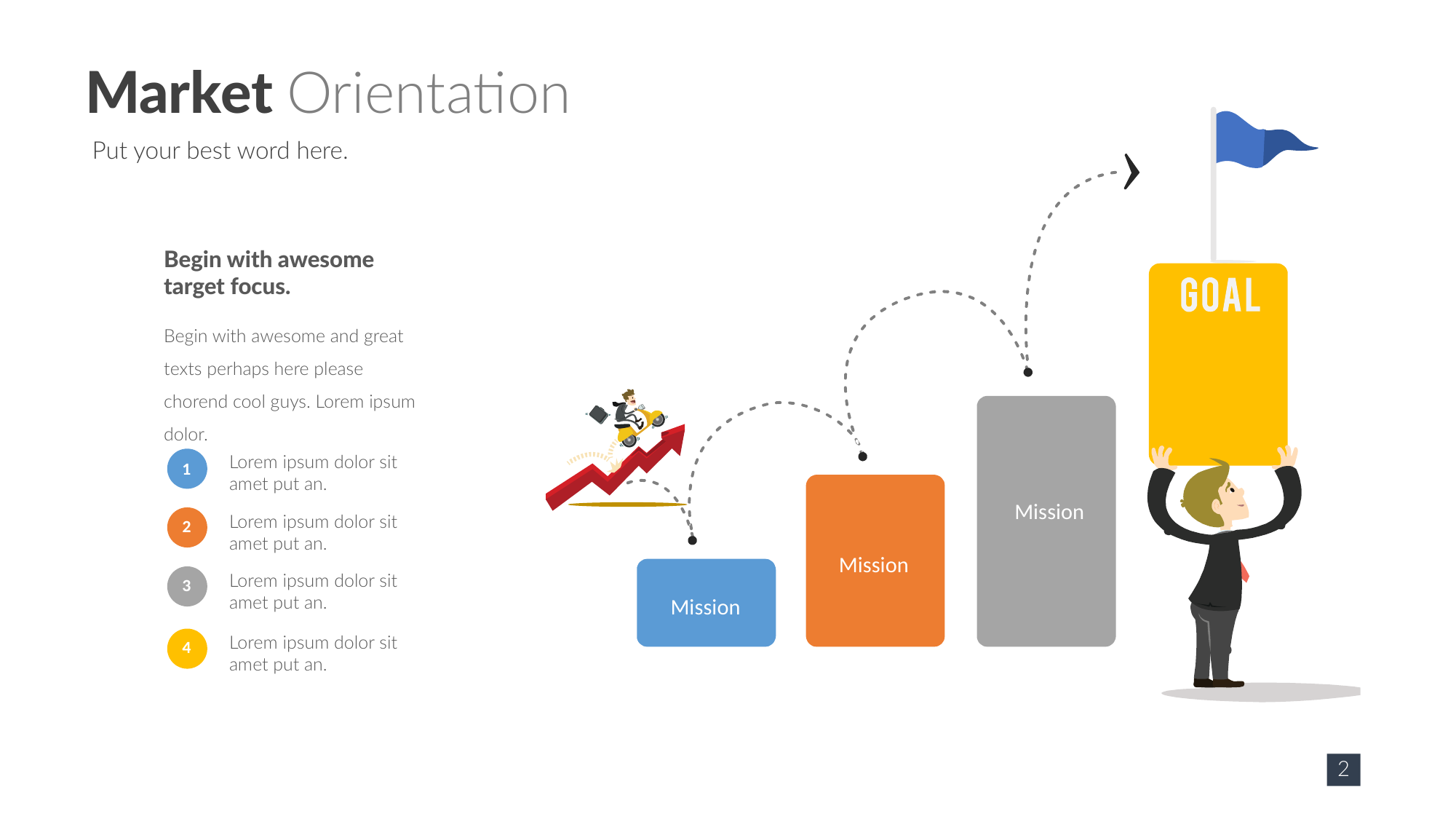

Market Orientation

Put your best word here.

Begin with awesome target focus.
Begin with awesome and great texts perhaps here please chorend cool guys. Lorem ipsum dolor.
Lorem ipsum dolor sit amet put an.

1
Lorem ipsum dolor sit amet put an.

2
Lorem ipsum dolor sit amet put an.

3
Lorem ipsum dolor sit amet put an.

4

Mission

Mission

Mission
2